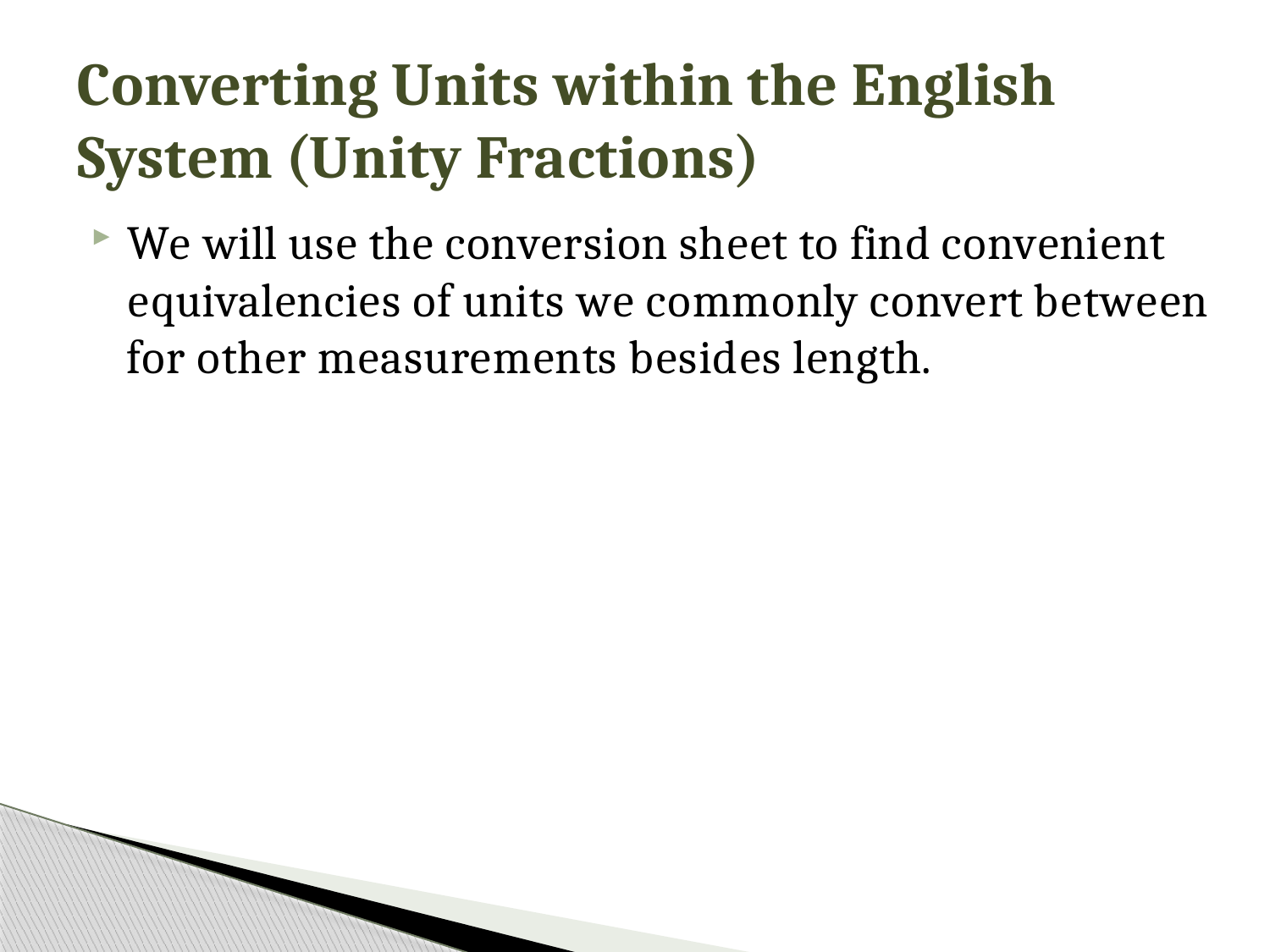

# Converting Units within the English System (Unity Fractions)
We will use the conversion sheet to find convenient equivalencies of units we commonly convert between for other measurements besides length.